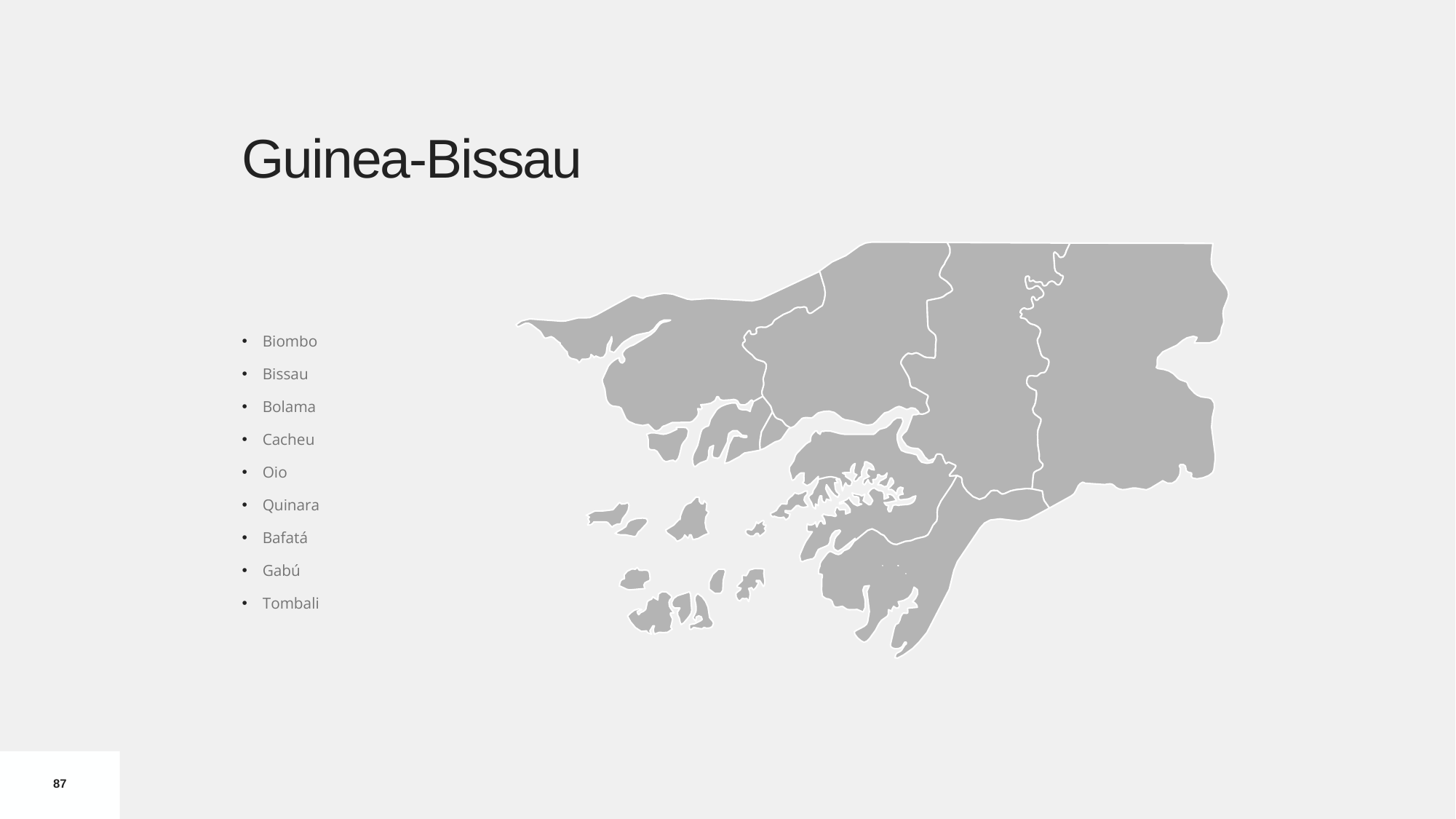

# Guinea-Bissau

Biombo
Bissau
Bolama
Cacheu
Oio
Quinara
Bafatá
Gabú
Tombali